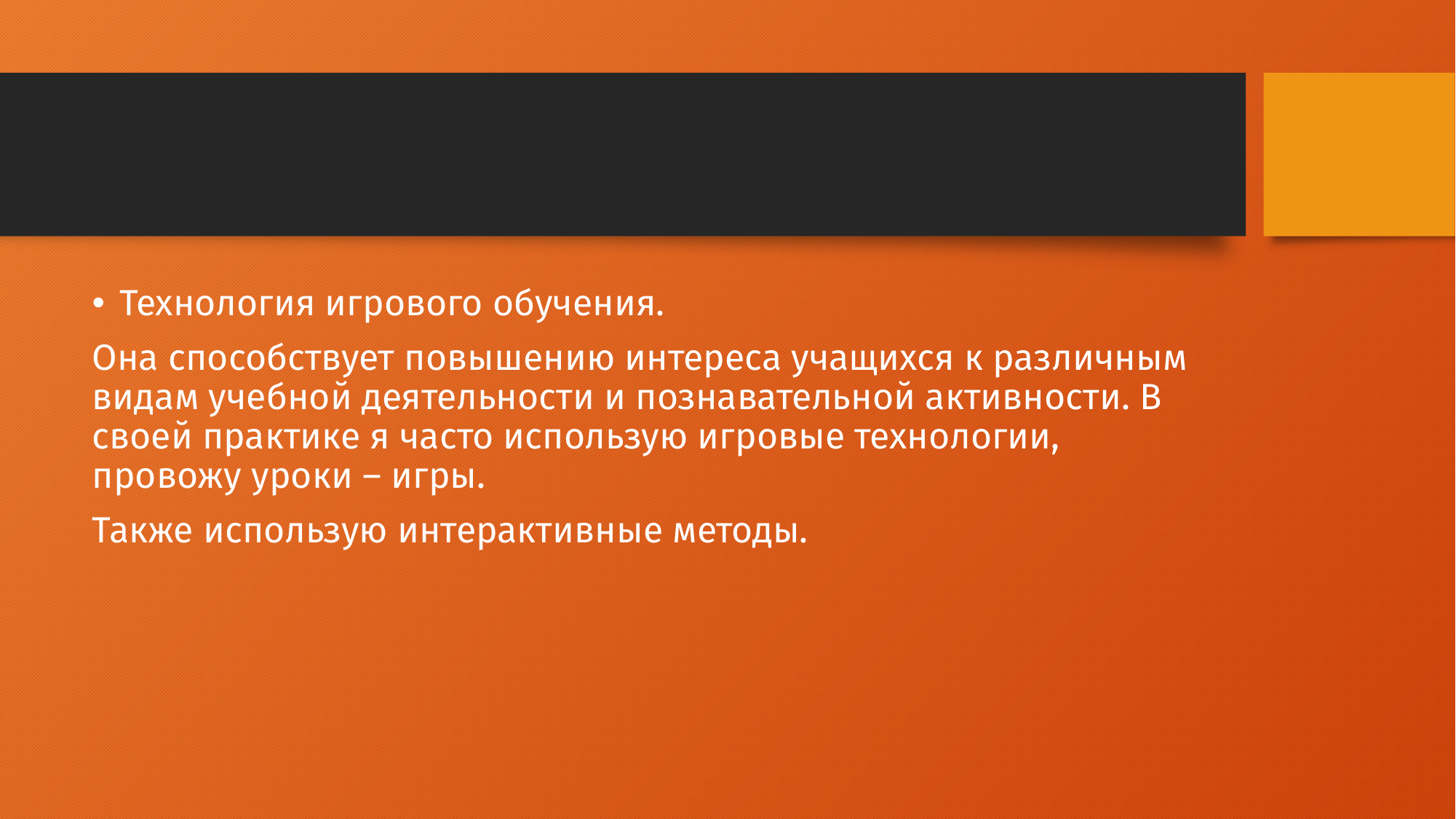

#
Технология игрового обучения.
Она способствует повышению интереса учащихся к различным видам учебной деятельности и познавательной активности. В своей практике я часто использую игровые технологии, провожу уроки – игры.
Также использую интерактивные методы.